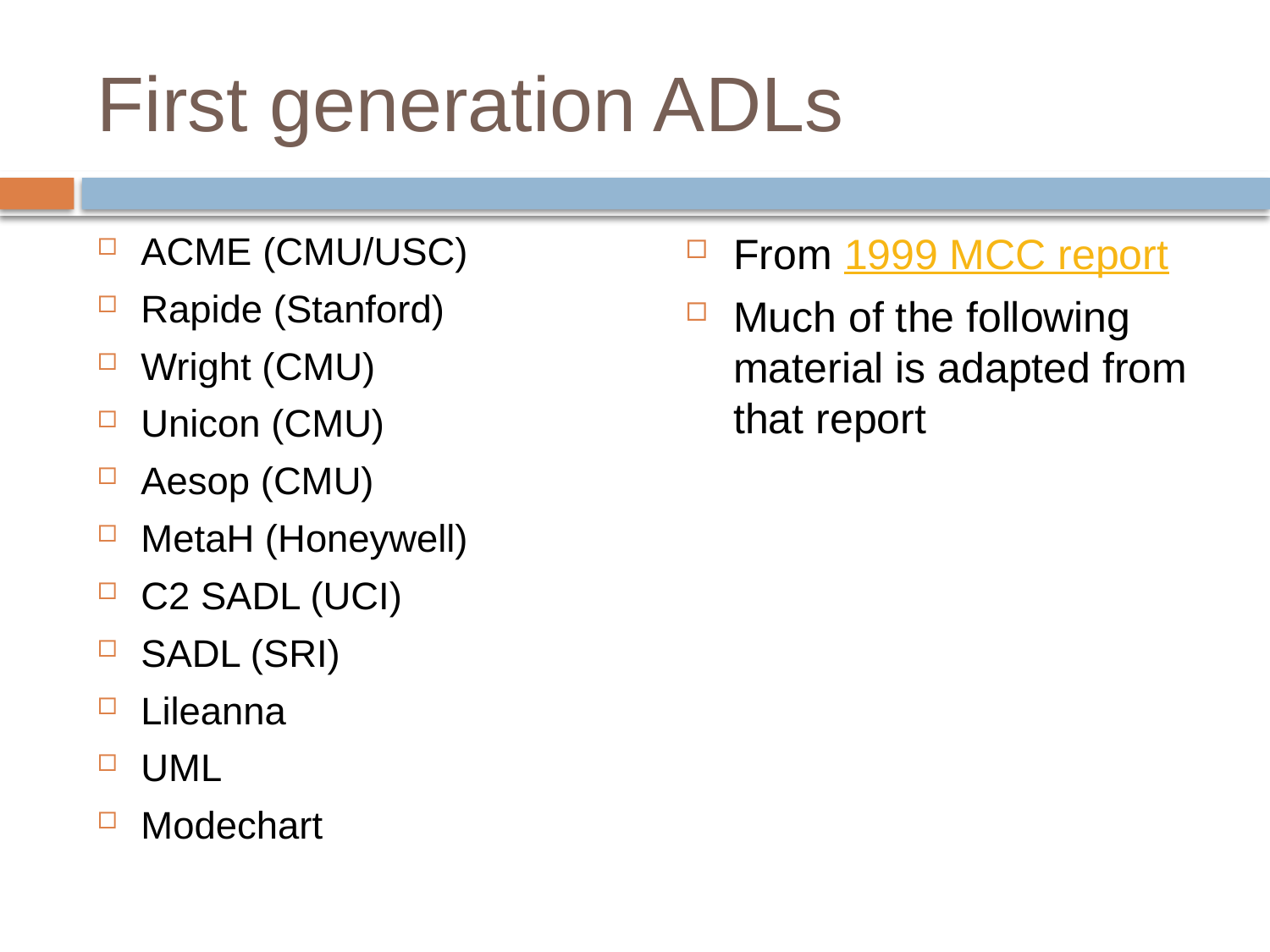

# First generation ADLs
ACME (CMU/USC)
Rapide (Stanford)
Wright (CMU)
Unicon (CMU)
Aesop (CMU)
MetaH (Honeywell)
C2 SADL (UCI)
SADL (SRI)
Lileanna
UML
Modechart
From 1999 MCC report
Much of the following material is adapted from that report